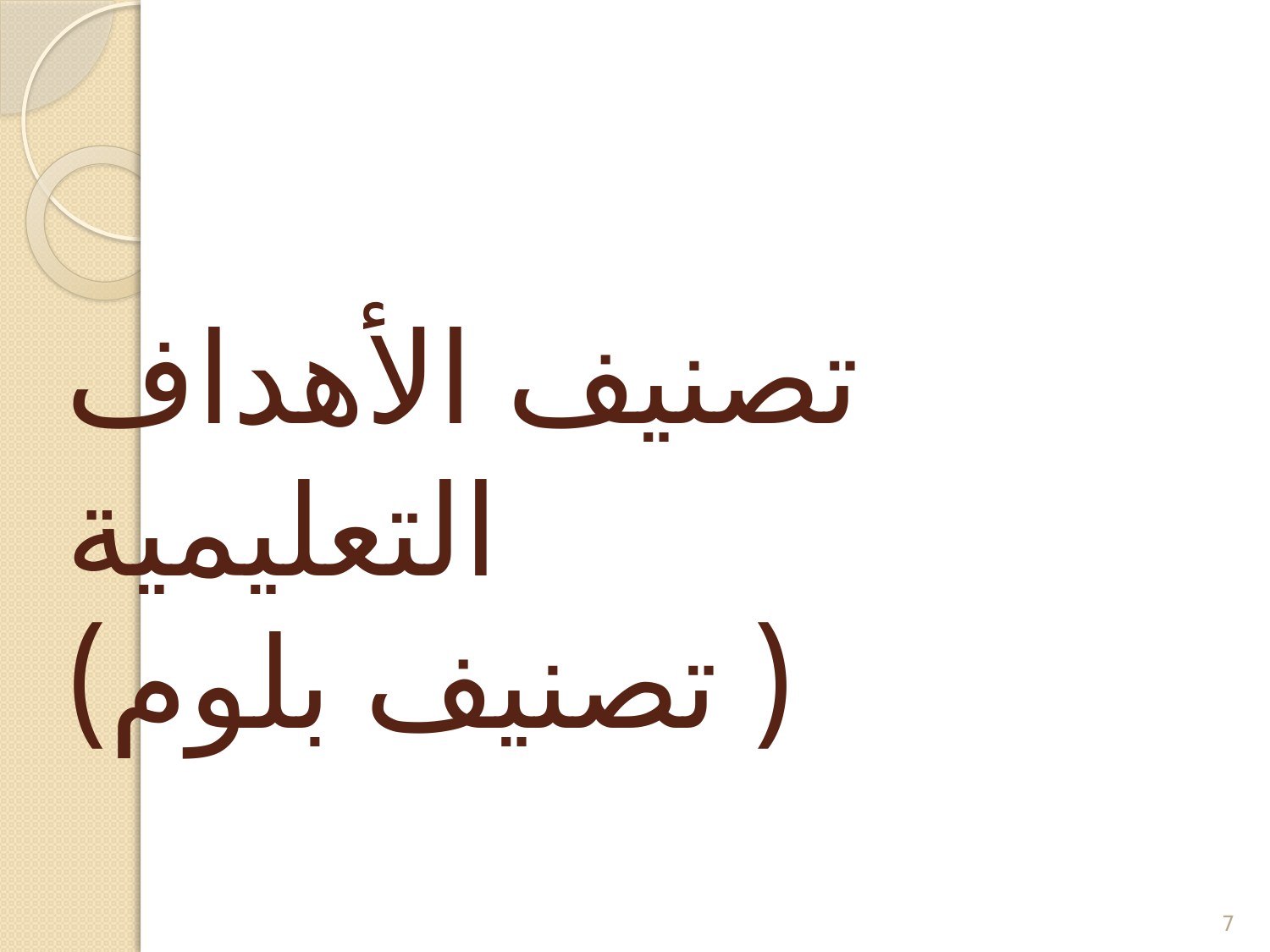

# تصنيف الأهداف التعليمية ( تصنيف بلوم)
7